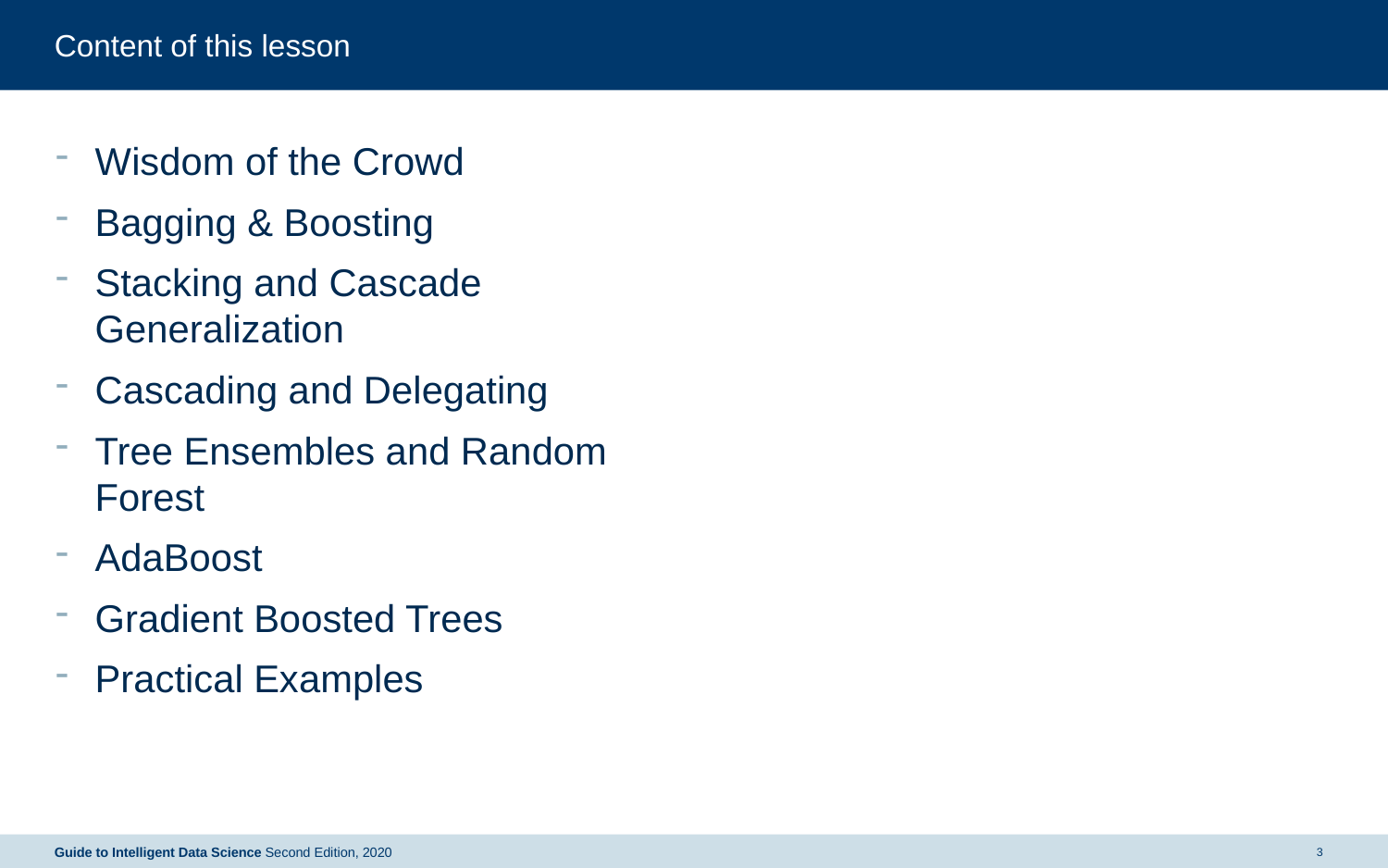

# Content of this lesson
Wisdom of the Crowd
Bagging & Boosting
Stacking and Cascade Generalization
Cascading and Delegating
Tree Ensembles and Random Forest
AdaBoost
Gradient Boosted Trees
Practical Examples

Guide to Intelligent Data Science Second Edition, 2020
3